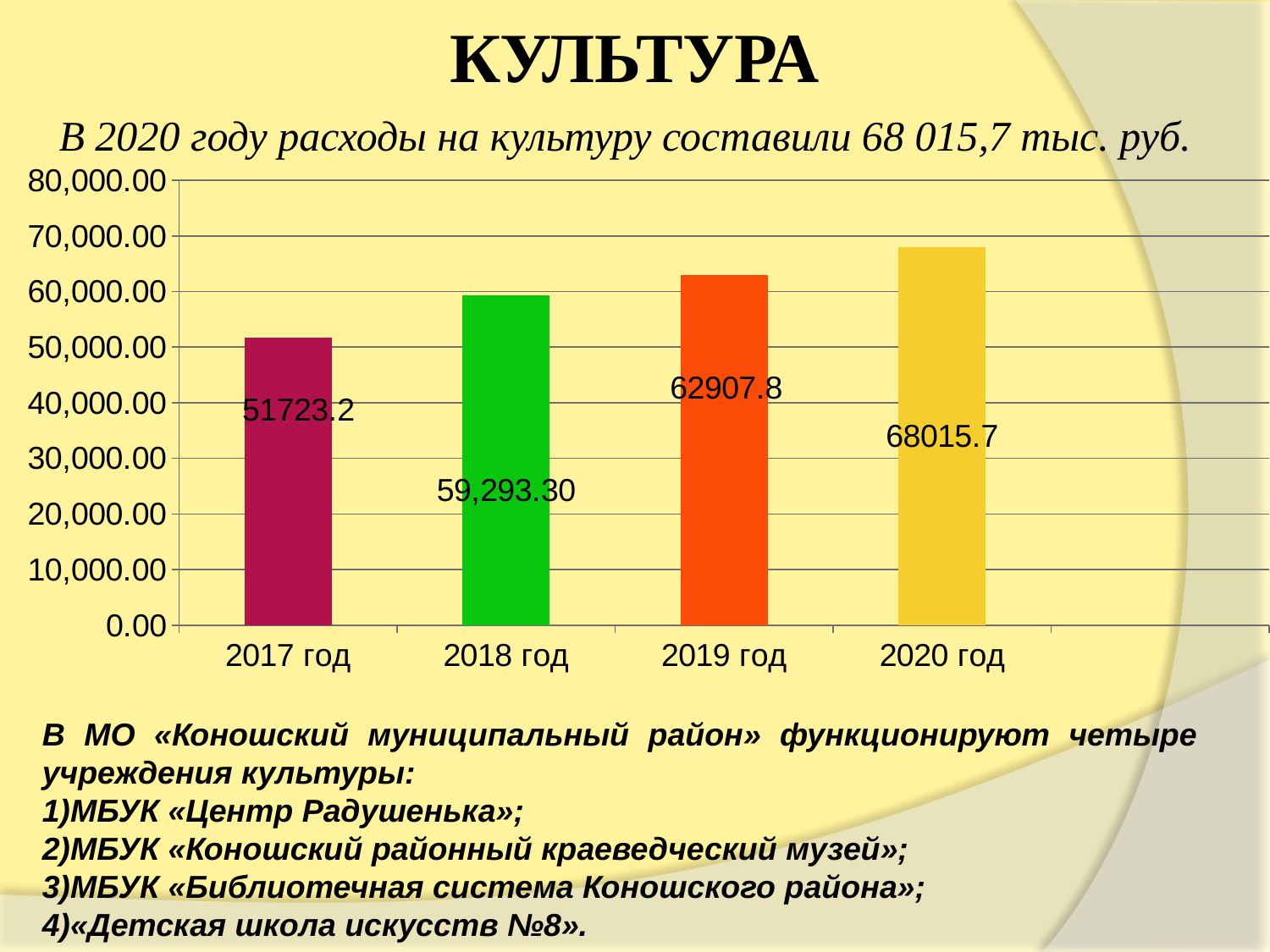

# КУЛЬТУРА
В 2020 году расходы на культуру составили 68 015,7 тыс. руб.

### Chart

| Category | Столбец4 | Столбец1 | Столбец2 | Столбец3 |
|---|---|---|---|---|
| 2017 год | 51723.2 | None | None | None |
| 2018 год | None | 59293.3 | None | None |
| 2019 год | None | None | 62907.8 | None |
| 2020 год | None | None | None | 68015.7 |
В МО «Коношский муниципальный район» функционируют четыре учреждения культуры:
1)МБУК «Центр Радушенька»;
2)МБУК «Коношский районный краеведческий музей»;
3)МБУК «Библиотечная система Коношского района»;
4)«Детская школа искусств №8».